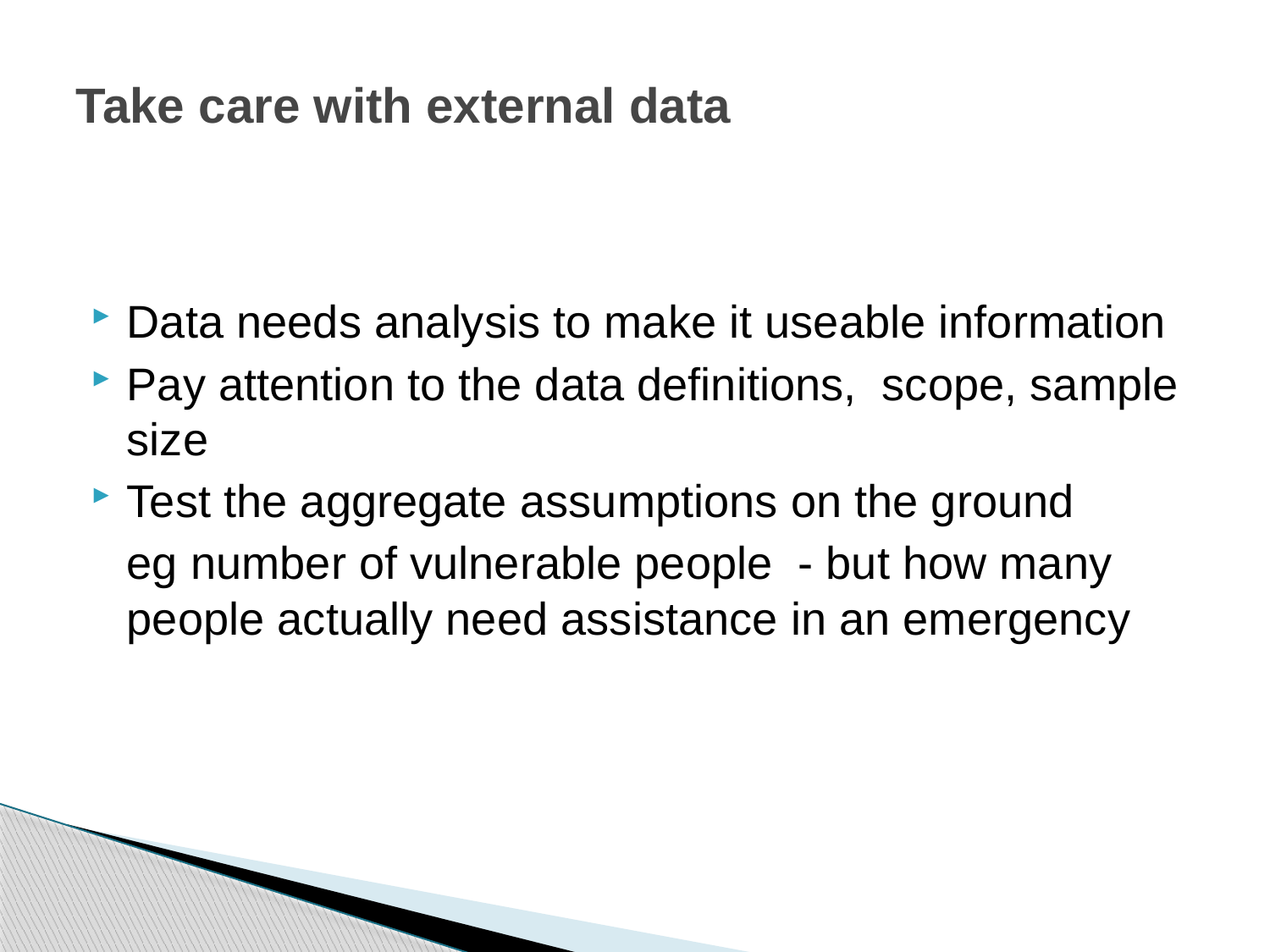

# Take care with external data
Data needs analysis to make it useable information
Pay attention to the data definitions,  scope, sample size
Test the aggregate assumptions on the ground
	eg number of vulnerable people  - but how many people actually need assistance in an emergency